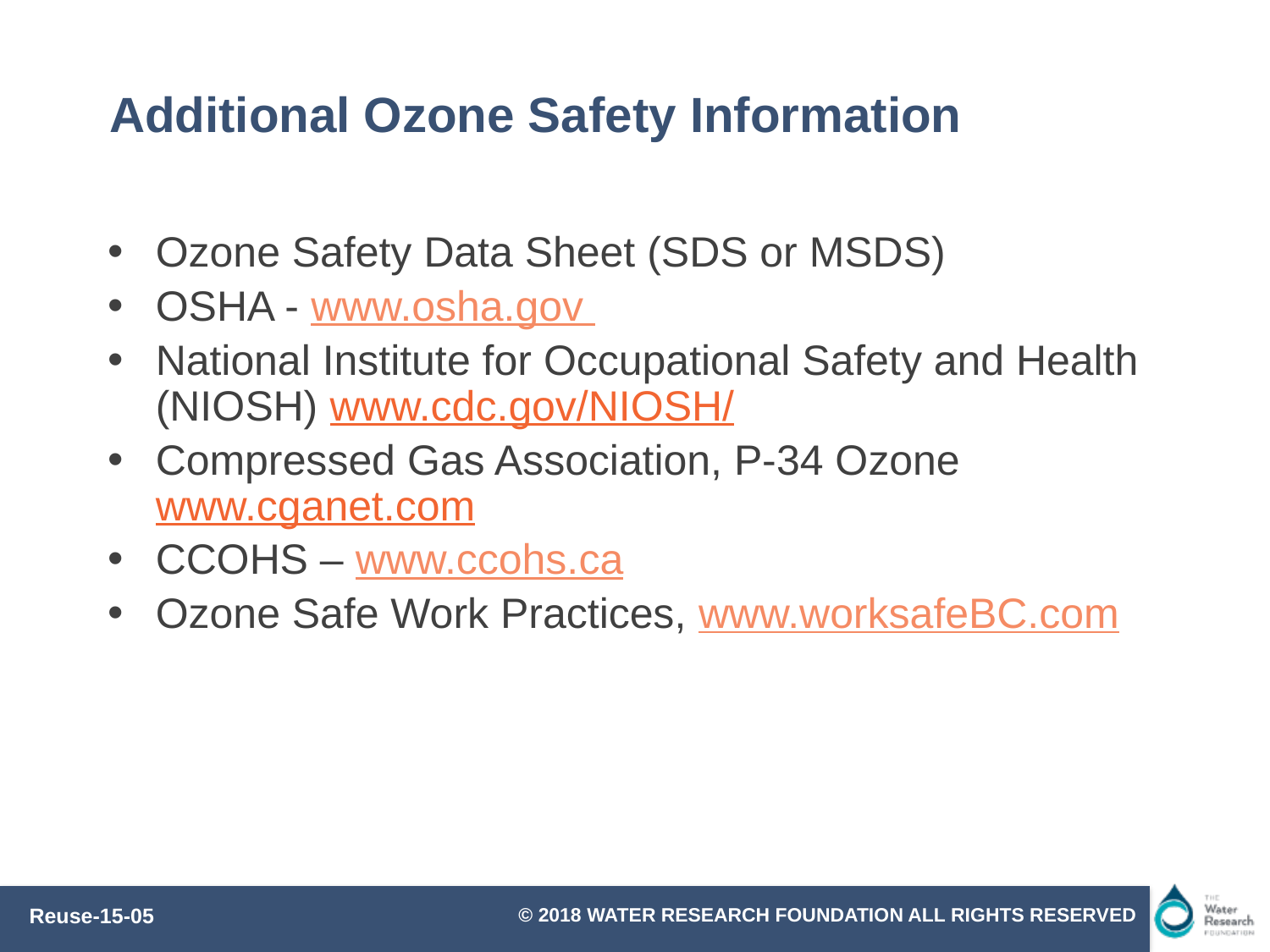

# Additional Ozone Safety Information
Ozone Safety Data Sheet (SDS or MSDS)
OSHA - www.osha.gov
National Institute for Occupational Safety and Health (NIOSH) www.cdc.gov/NIOSH/
Compressed Gas Association, P-34 Ozone www.cganet.com
CCOHS – www.ccohs.ca
Ozone Safe Work Practices, www.worksafeBC.com